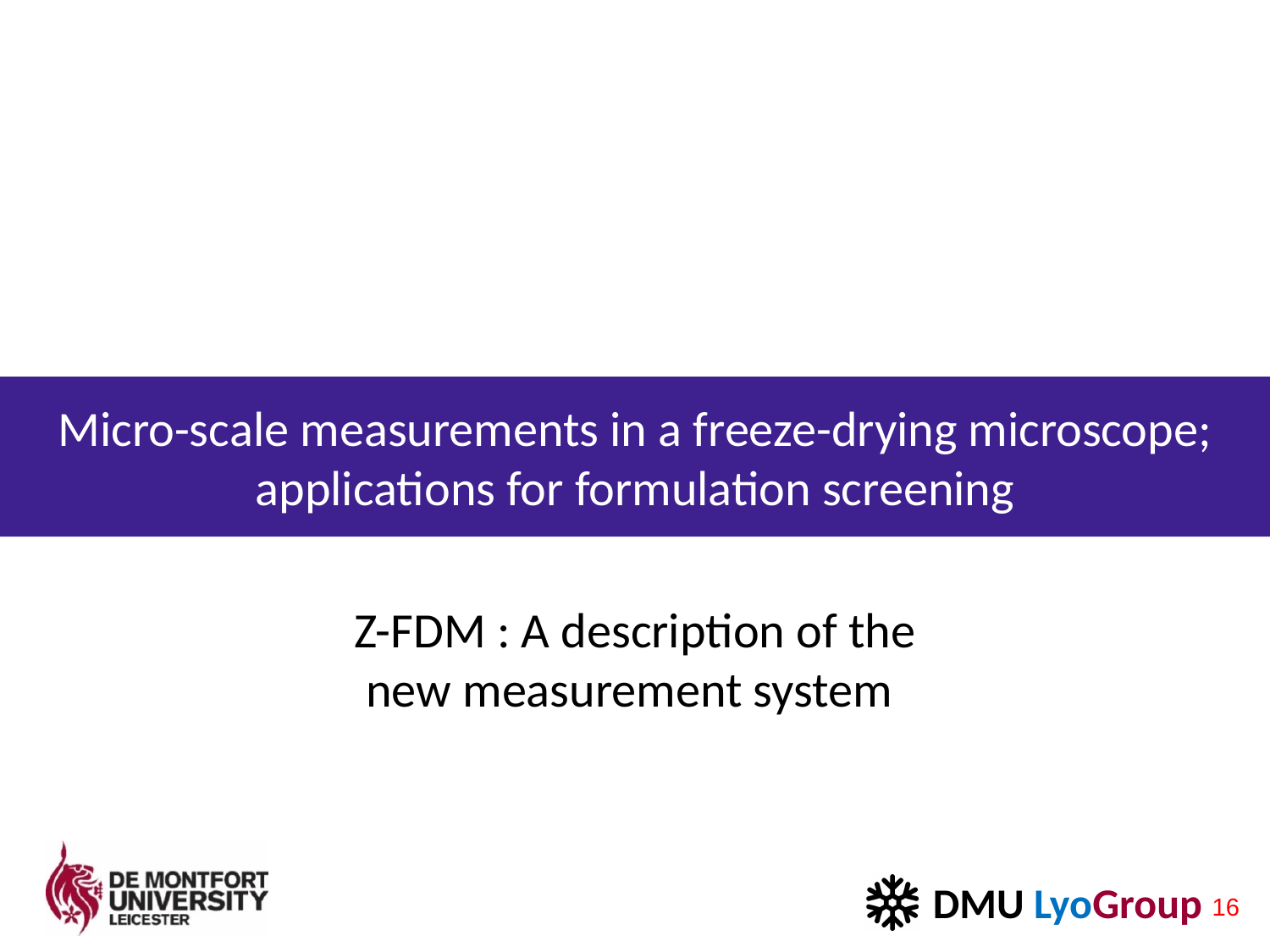

# Dielectric loss or dielectric permittivity analysis?
Micro-scale measurements in a freeze-drying microscope; applications for formulation screening
Z-FDM : A description of the new measurement system